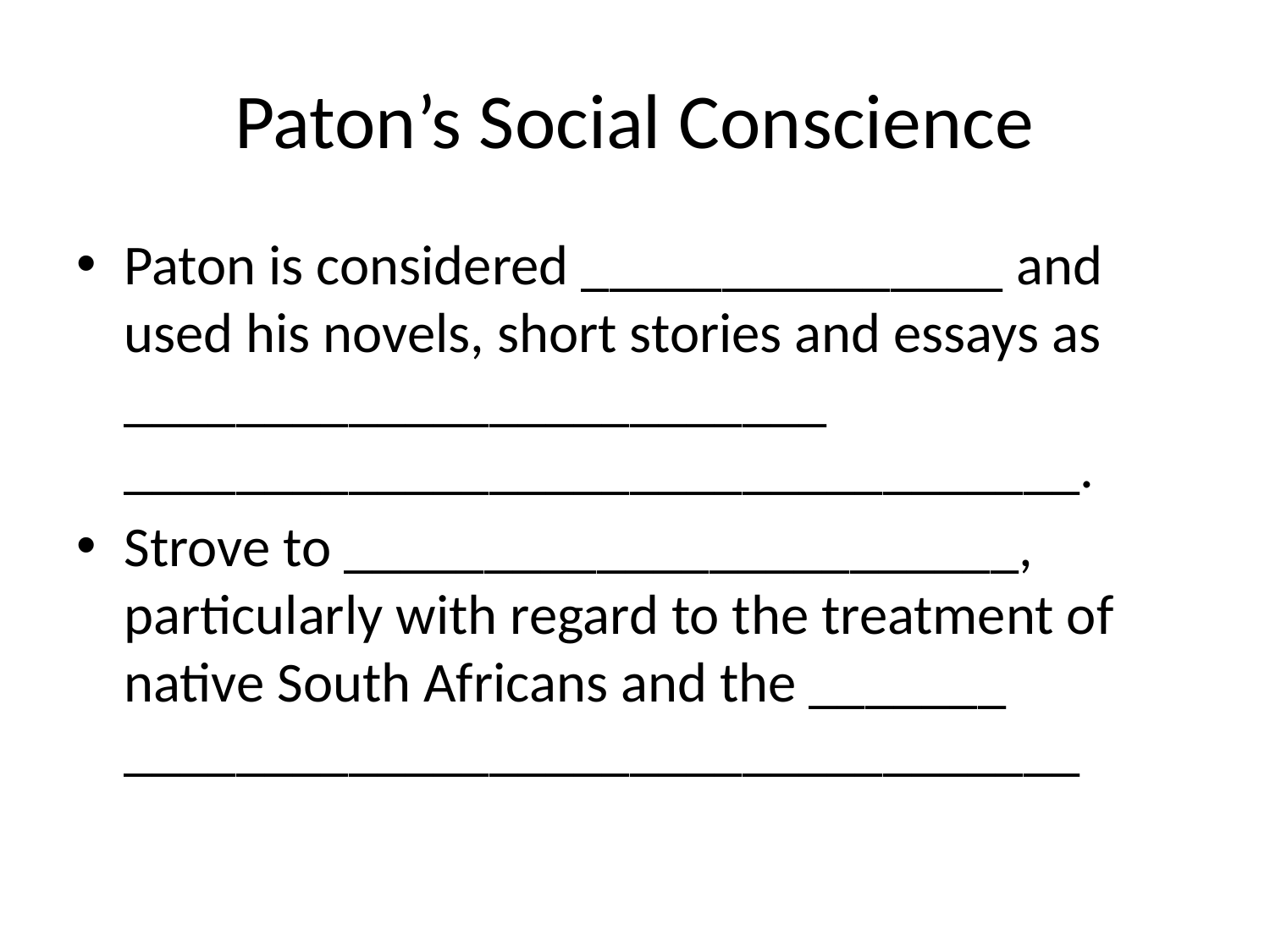

# Paton’s Social Conscience
Paton is considered _______________ and used his novels, short stories and essays as _________________________ __________________________________.
Strove to ________________________, particularly with regard to the treatment of native South Africans and the _______ __________________________________